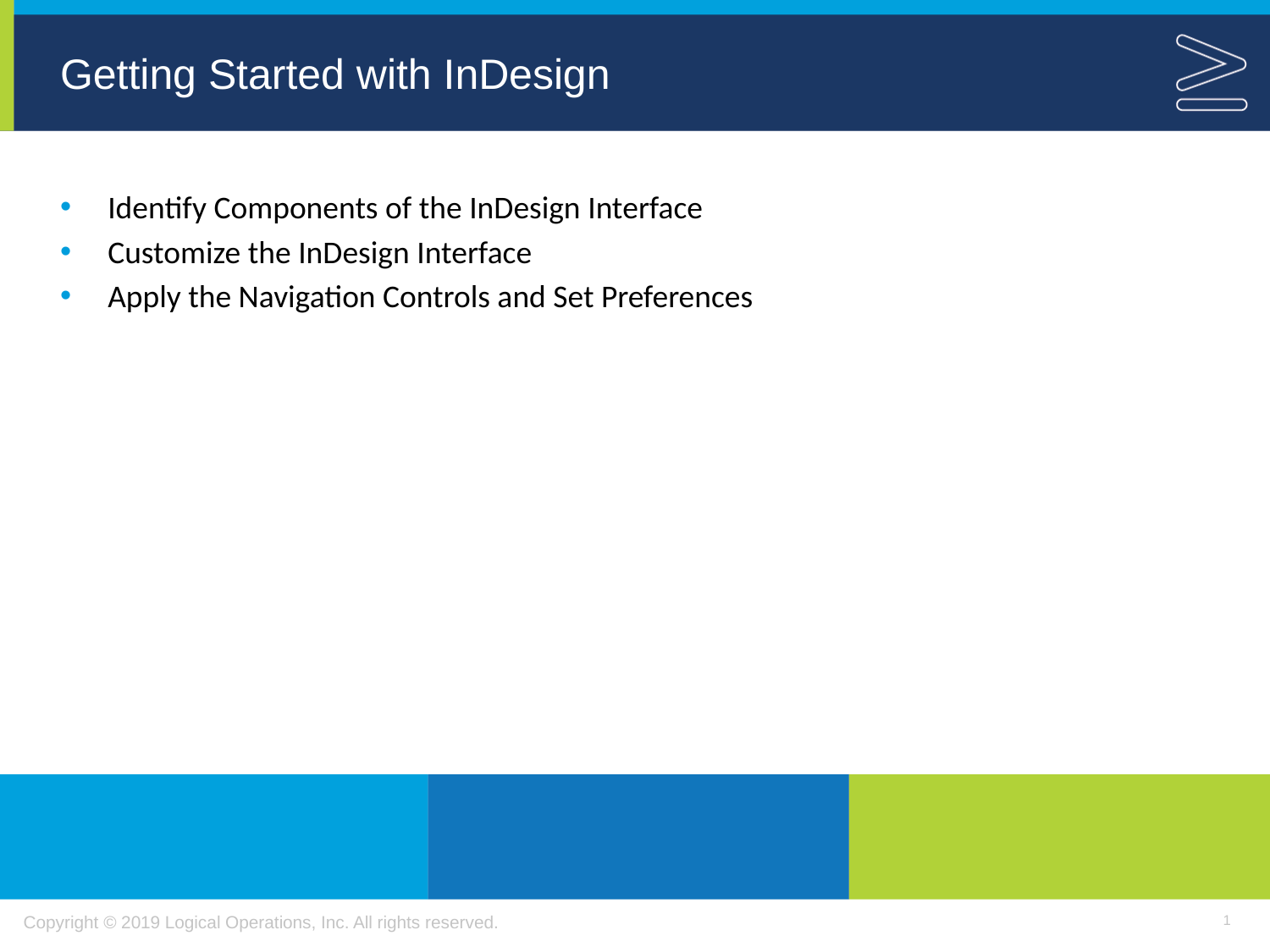

# Getting Started with InDesign
Identify Components of the InDesign Interface
Customize the InDesign Interface
Apply the Navigation Controls and Set Preferences
1